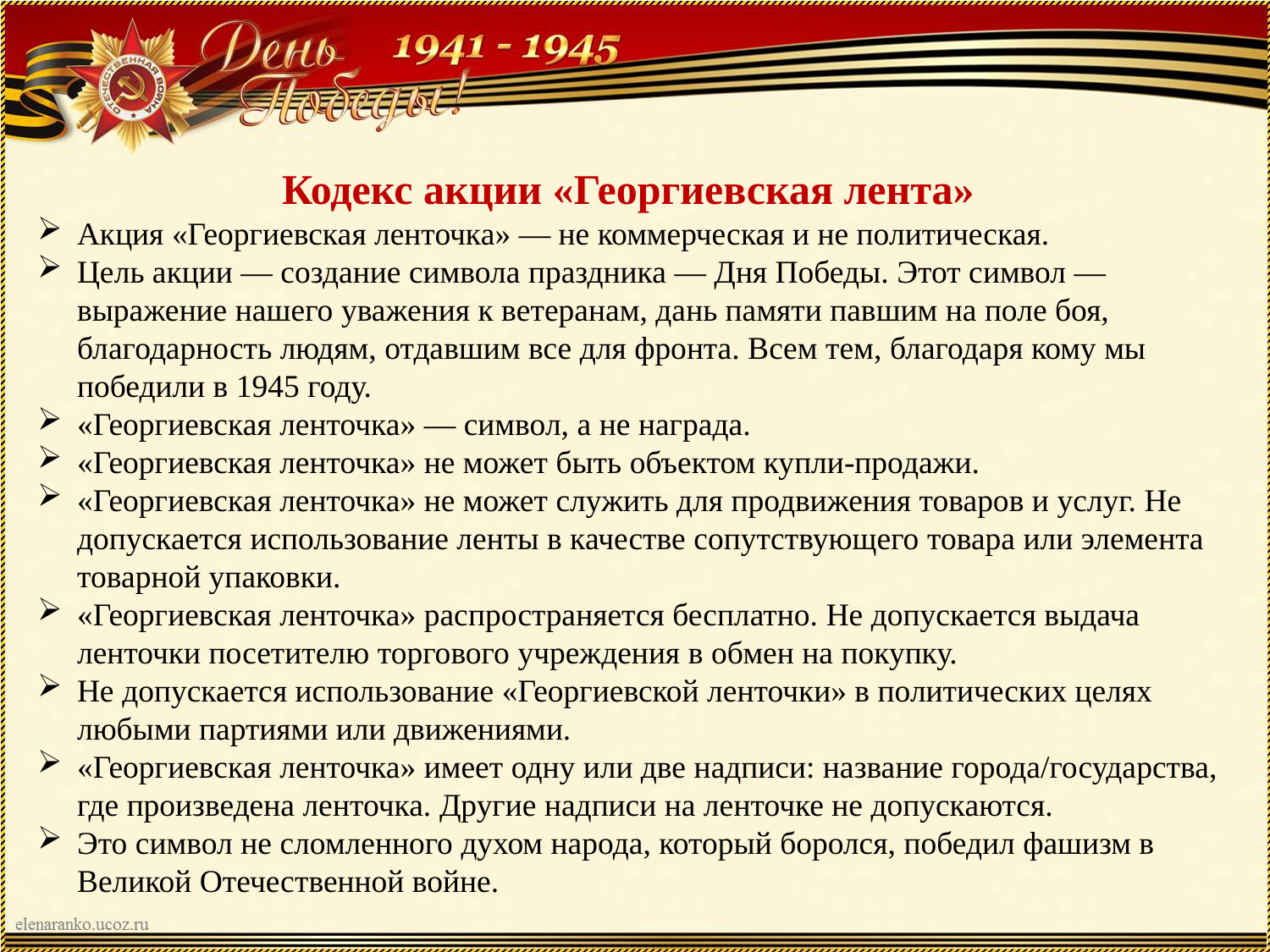

Кодекс акции «Георгиевская лента»
Акция «Георгиевская ленточка» — не коммерческая и не политическая.
Цель акции — создание символа праздника — Дня Победы. Этот символ — выражение нашего уважения к ветеранам, дань памяти павшим на поле боя, благодарность людям, отдавшим все для фронта. Всем тем, благодаря кому мы победили в 1945 году.
«Георгиевская ленточка» — символ, а не награда.
«Георгиевская ленточка» не может быть объектом купли-продажи.
«Георгиевская ленточка» не может служить для продвижения товаров и услуг. Не допускается использование ленты в качестве сопутствующего товара или элемента товарной упаковки.
«Георгиевская ленточка» распространяется бесплатно. Не допускается выдача ленточки посетителю торгового учреждения в обмен на покупку.
Не допускается использование «Георгиевской ленточки» в политических целях любыми партиями или движениями.
«Георгиевская ленточка» имеет одну или две надписи: название города/государства, где произведена ленточка. Другие надписи на ленточке не допускаются.
Это символ не сломленного духом народа, который боролся, победил фашизм в Великой Отечественной войне.